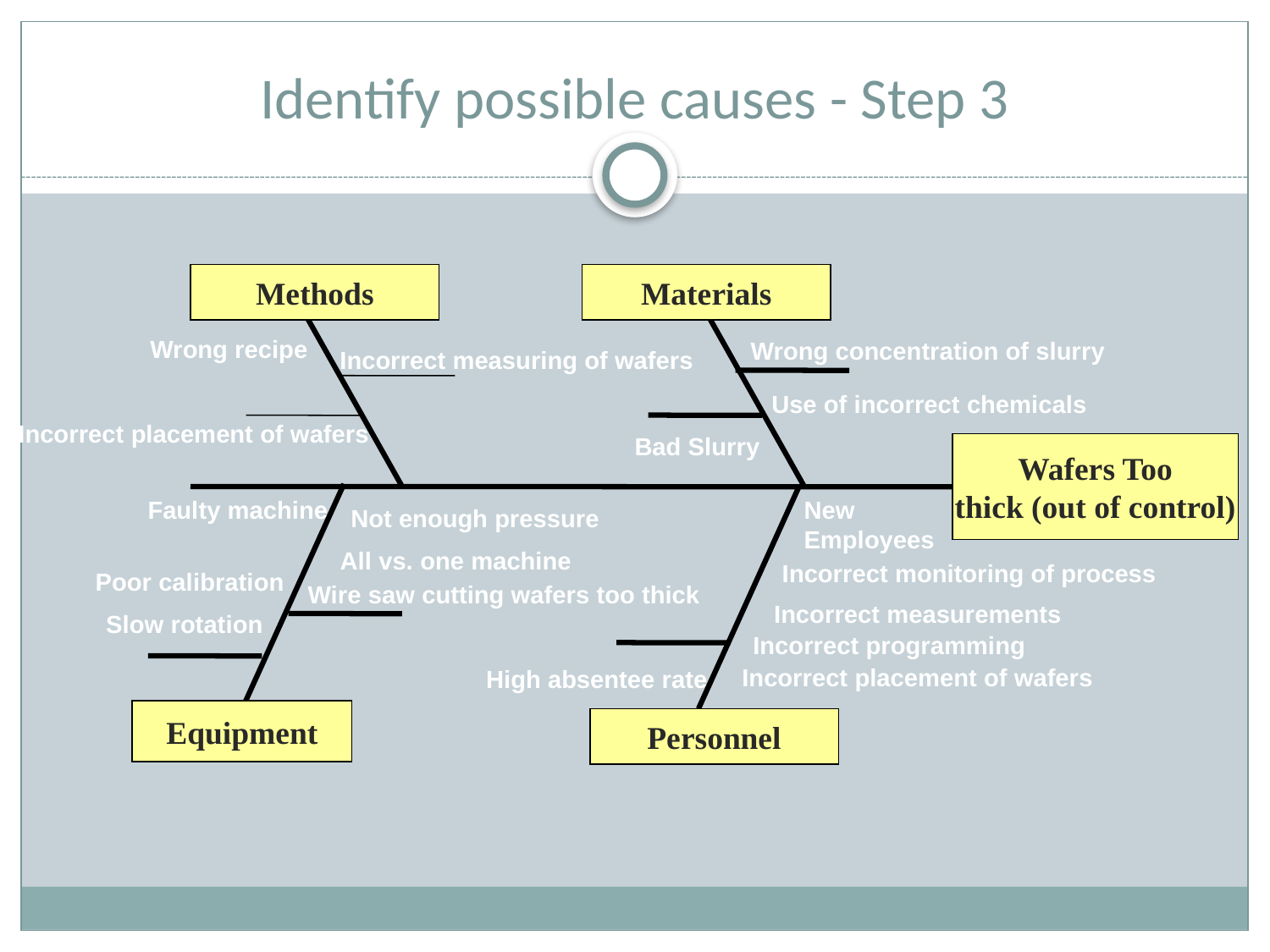

# Identify possible causes - Step 3
Methods
Materials

Wrong recipe
Wrong concentration of slurry
Incorrect measuring of wafers

Use of incorrect chemicals
Incorrect placement of wafers

Bad Slurry
Wafers Too
thick (out of control)

Faulty machine
New
Employees
Not enough pressure
All vs. one machine
Incorrect monitoring of process
Poor calibration
Wire saw cutting wafers too thick
Incorrect measurements
Slow rotation

Incorrect programming

Incorrect placement of wafers
High absentee rate
Equipment
Personnel